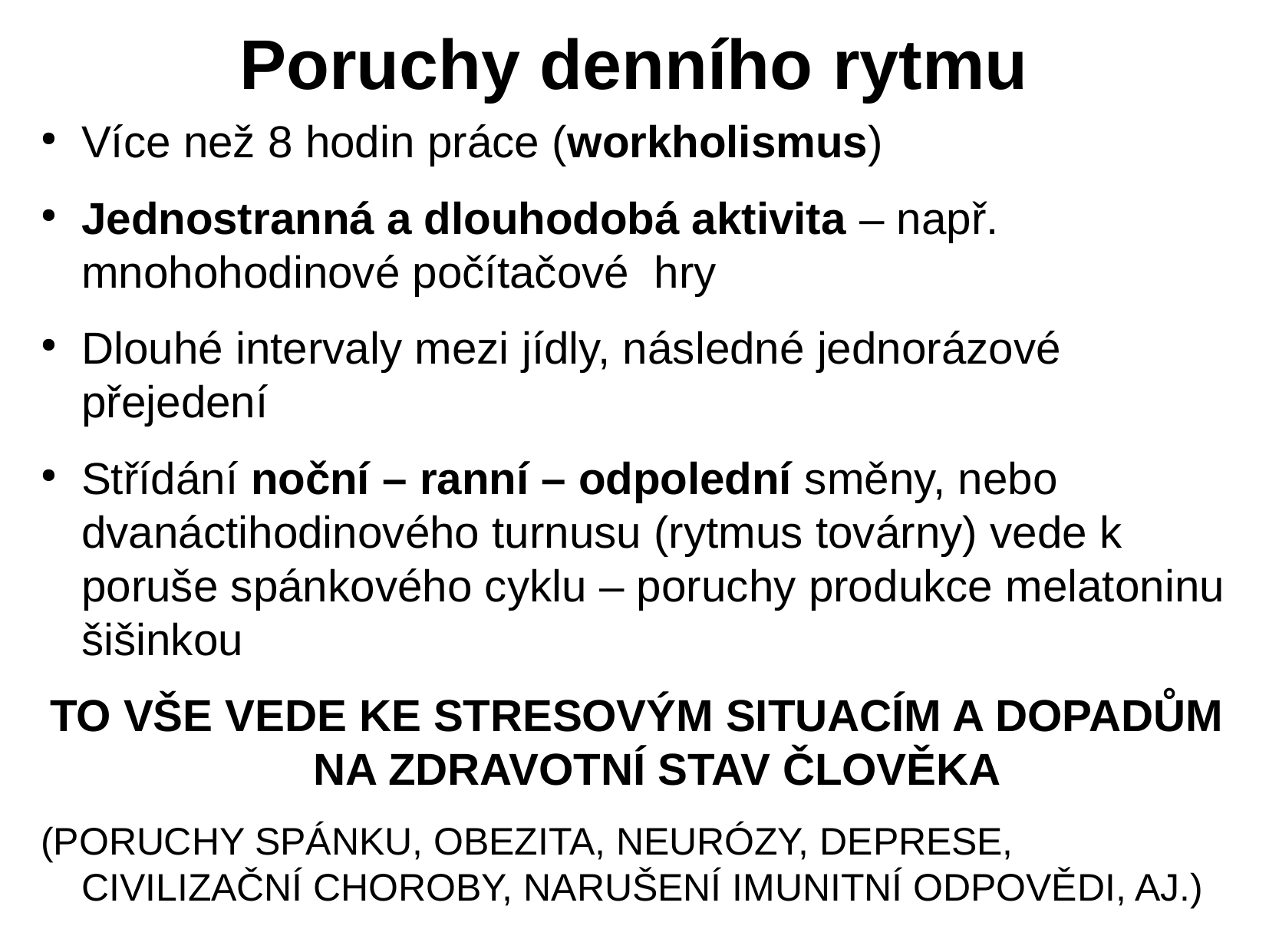

# Poruchy denního rytmu
Více než 8 hodin práce (workholismus)
Jednostranná a dlouhodobá aktivita – např. mnohohodinové počítačové  hry
Dlouhé intervaly mezi jídly, následné jednorázové přejedení
Střídání noční – ranní – odpolední směny, nebo dvanáctihodinového turnusu (rytmus továrny) vede k poruše spánkového cyklu – poruchy produkce melatoninu šišinkou
TO VŠE VEDE KE STRESOVÝM SITUACÍM A DOPADŮM NA ZDRAVOTNÍ STAV ČLOVĚKA
(PORUCHY SPÁNKU, OBEZITA, NEURÓZY, DEPRESE, CIVILIZAČNÍ CHOROBY, NARUŠENÍ IMUNITNÍ ODPOVĚDI, AJ.)